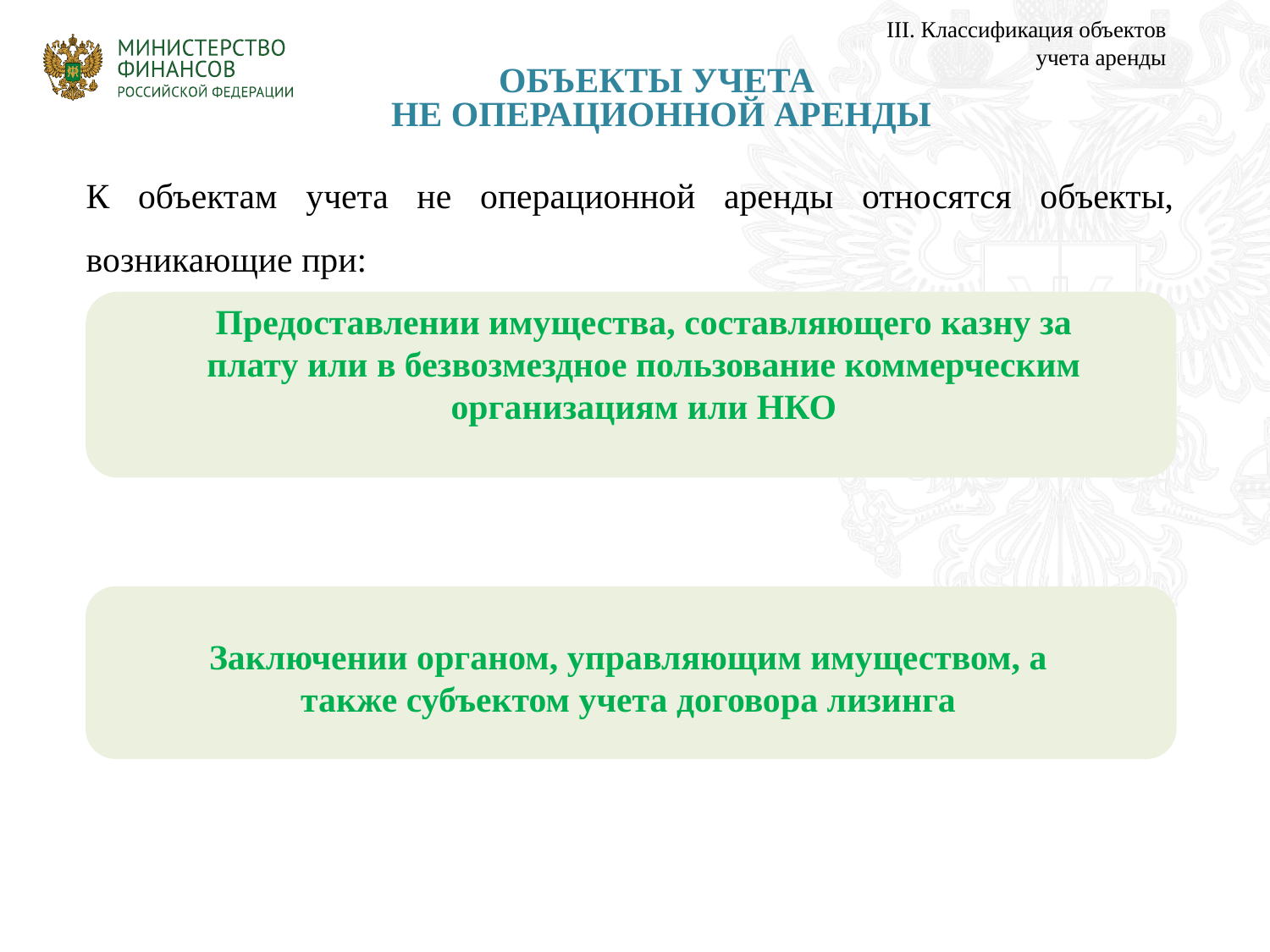

III. Классификация объектов учета аренды
# ОБЪЕКТЫ УЧЕТА НЕ ОПЕРАЦИОННОЙ АРЕНДЫ
К объектам учета не операционной аренды относятся объекты, возникающие при:

Предоставлении имущества, составляющего казну за плату или в безвозмездное пользование коммерческим организациям или НКО

Заключении органом, управляющим имуществом, а также субъектом учета договора лизинга